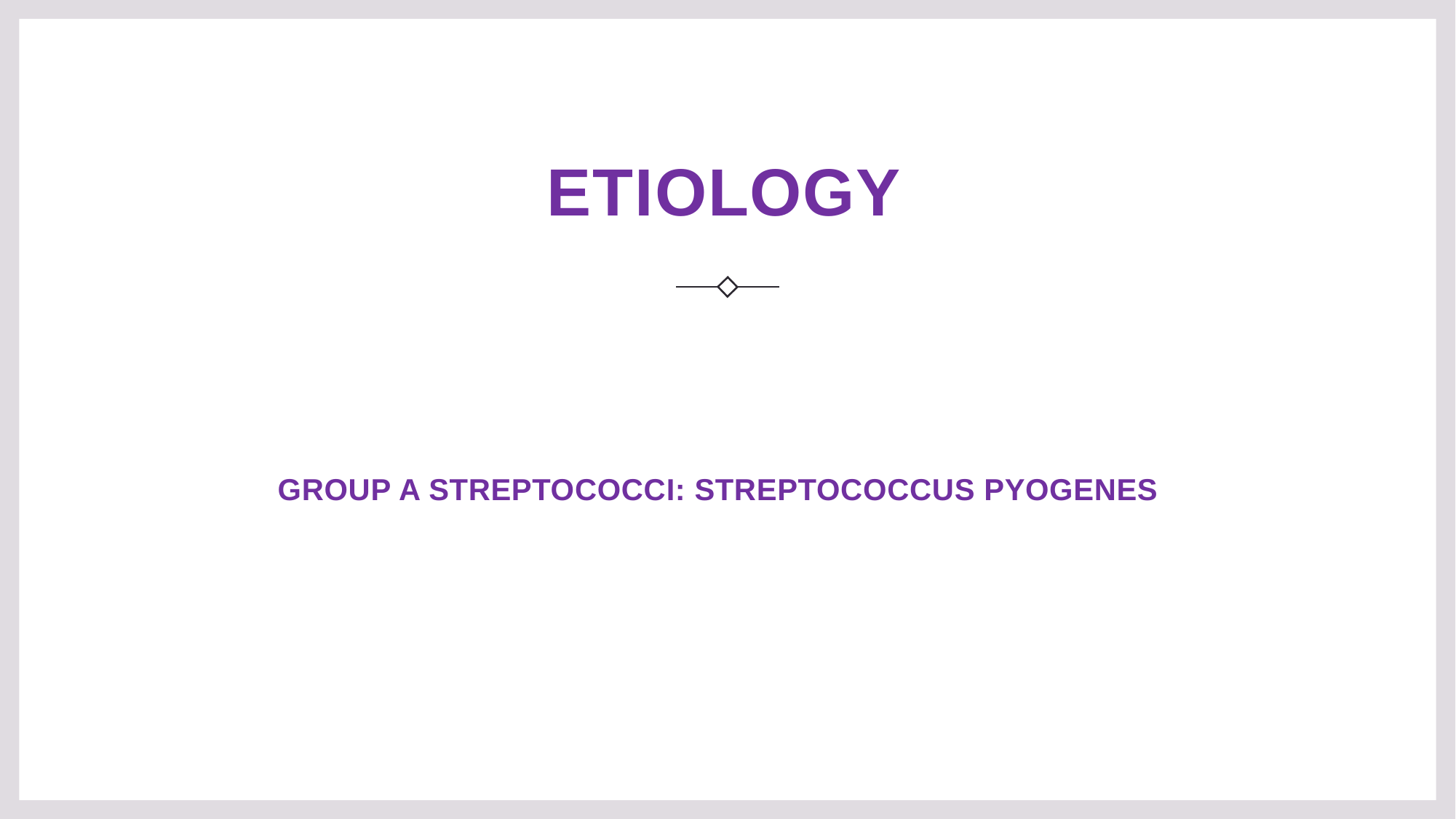

# ETIOLOGY
GROUP A STREPTOCOCCI: STREPTOCOCCUS PYOGENES

2
RHEUMATIC FEVER, CIVIL HOPSITAL KARACHI